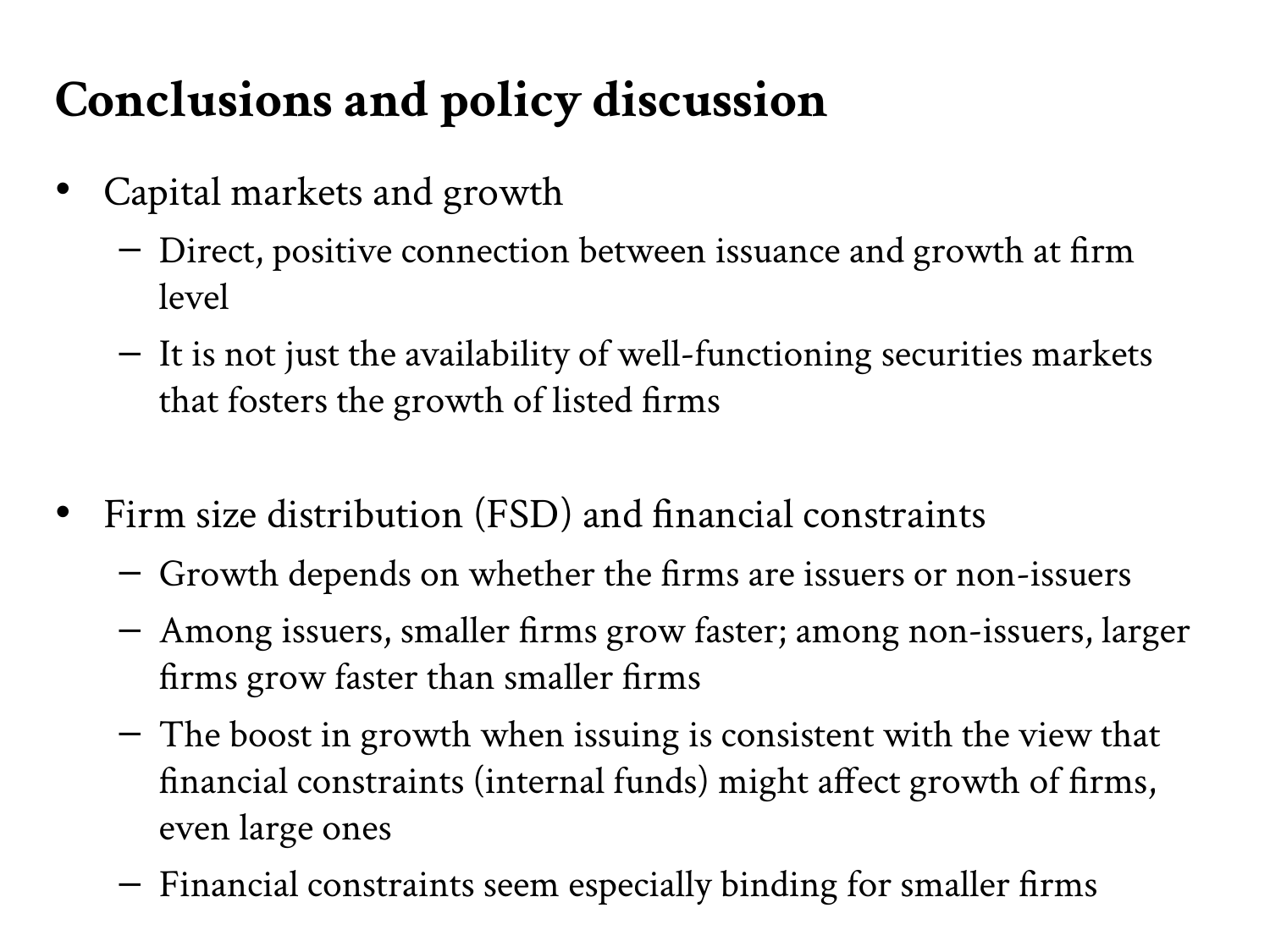

# Conclusions and policy discussion
Capital markets and growth
Direct, positive connection between issuance and growth at firm level
It is not just the availability of well-functioning securities markets that fosters the growth of listed firms

Firm size distribution (FSD) and financial constraints
Growth depends on whether the firms are issuers or non-issuers
Among issuers, smaller firms grow faster; among non-issuers, larger firms grow faster than smaller firms
The boost in growth when issuing is consistent with the view that financial constraints (internal funds) might affect growth of firms, even large ones
Financial constraints seem especially binding for smaller firms